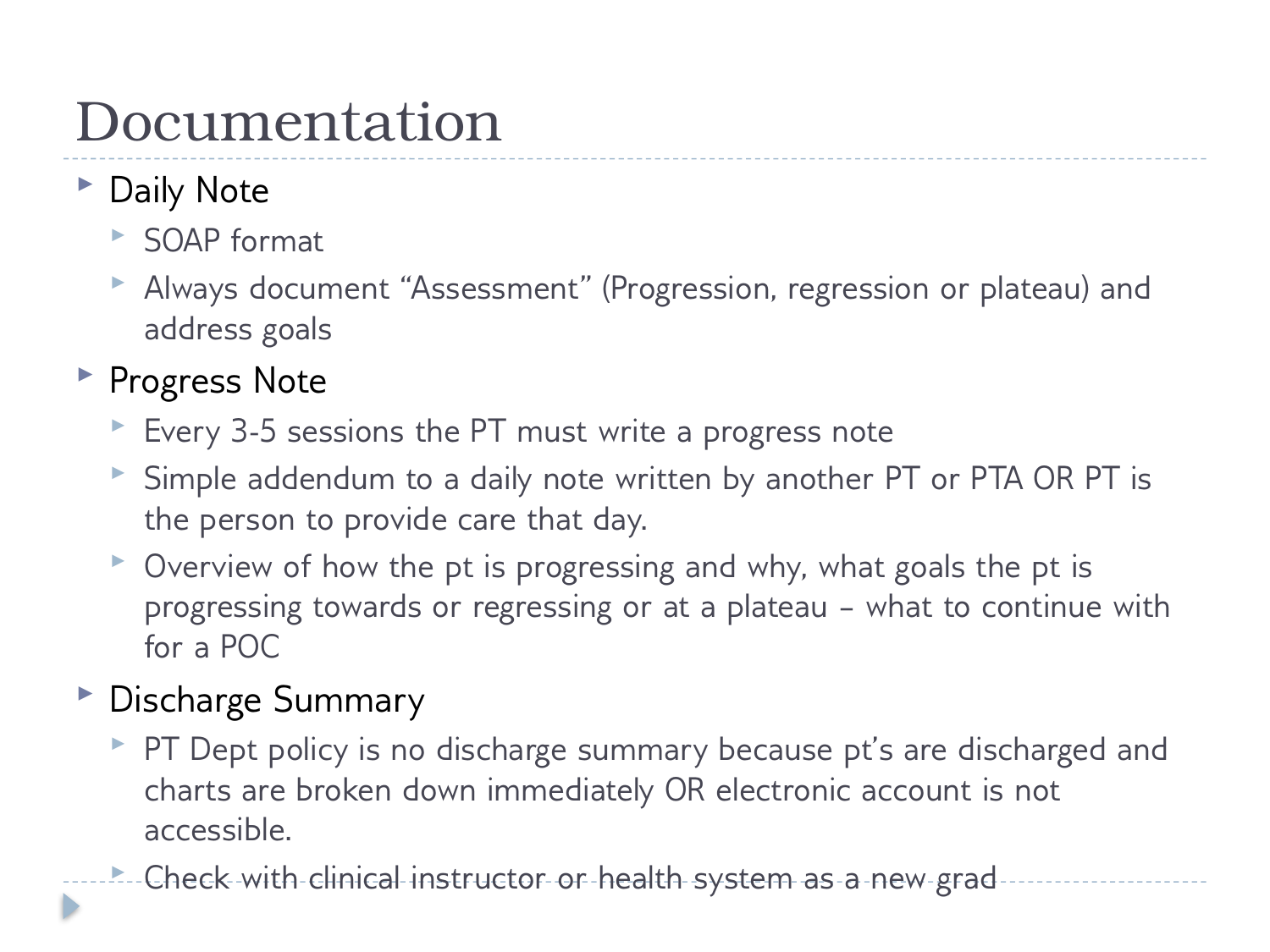

# Documentation
Daily Note
SOAP format
Always document “Assessment” (Progression, regression or plateau) and address goals
Progress Note
Every 3-5 sessions the PT must write a progress note
Simple addendum to a daily note written by another PT or PTA OR PT is the person to provide care that day.
Overview of how the pt is progressing and why, what goals the pt is progressing towards or regressing or at a plateau – what to continue with for a POC
Discharge Summary
PT Dept policy is no discharge summary because pt’s are discharged and charts are broken down immediately OR electronic account is not accessible.
Check with clinical instructor or health system as a new grad